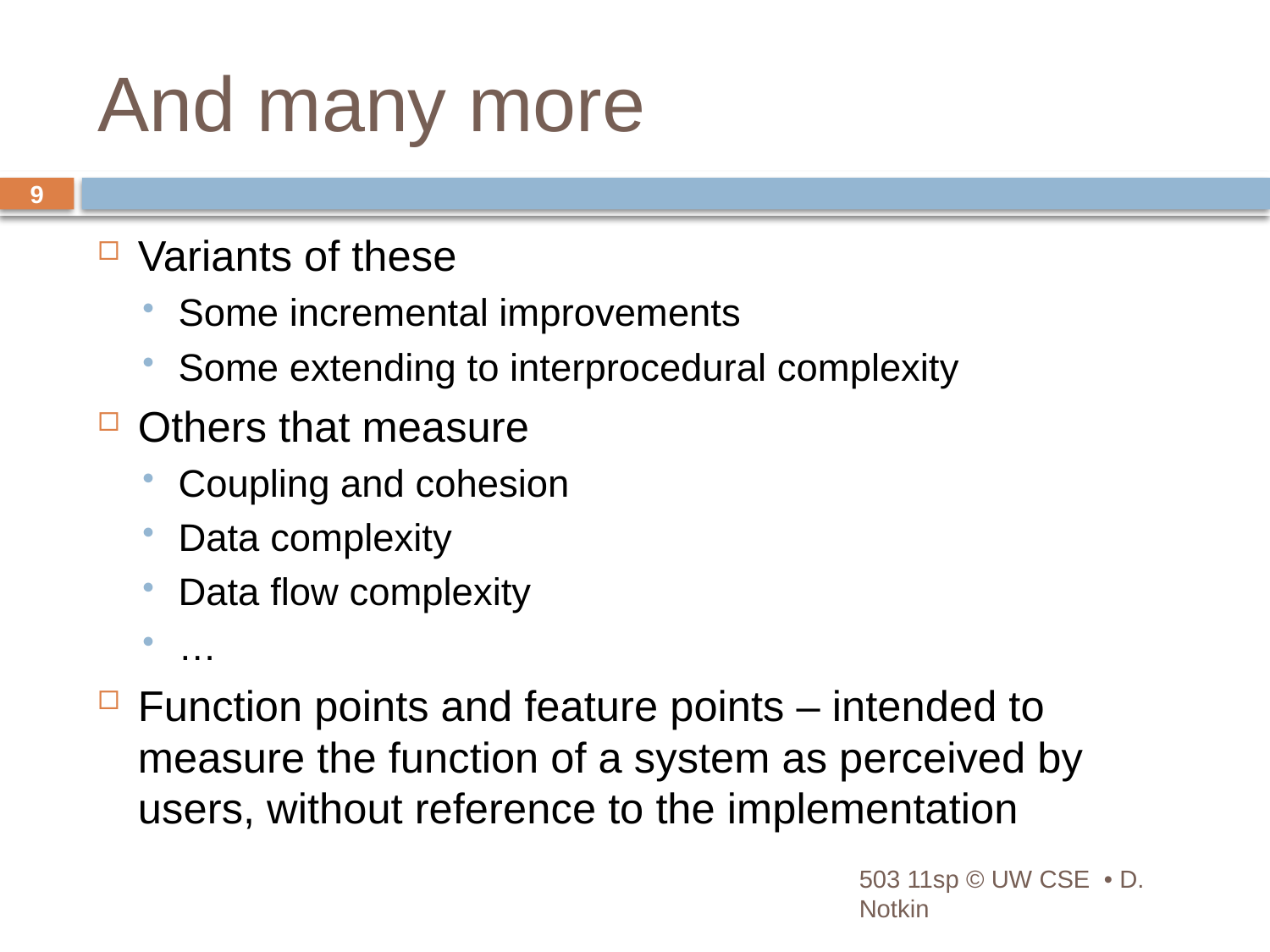

# And many more
9
Variants of these
Some incremental improvements
Some extending to interprocedural complexity
Others that measure
Coupling and cohesion
Data complexity
Data flow complexity
…
Function points and feature points – intended to measure the function of a system as perceived by users, without reference to the implementation
503 11sp © UW CSE  • D. Notkin